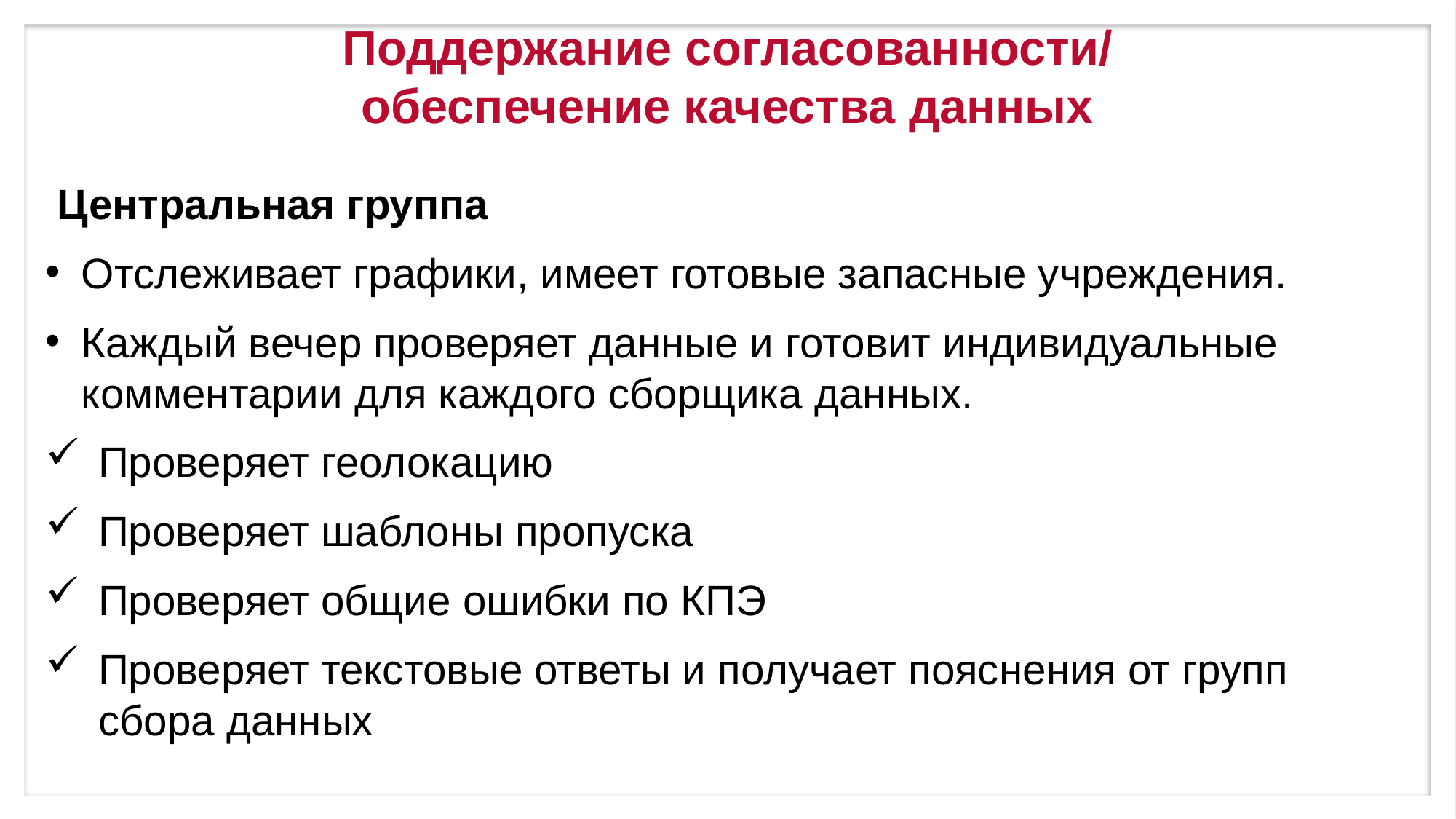

# Поддержание согласованности/ обеспечение качества данных
Центральная группа
Отслеживает графики, имеет готовые запасные учреждения.
Каждый вечер проверяет данные и готовит индивидуальные комментарии для каждого сборщика данных.
Проверяет геолокацию
Проверяет шаблоны пропуска
Проверяет общие ошибки по КПЭ
Проверяет текстовые ответы и получает пояснения от групп сбора данных